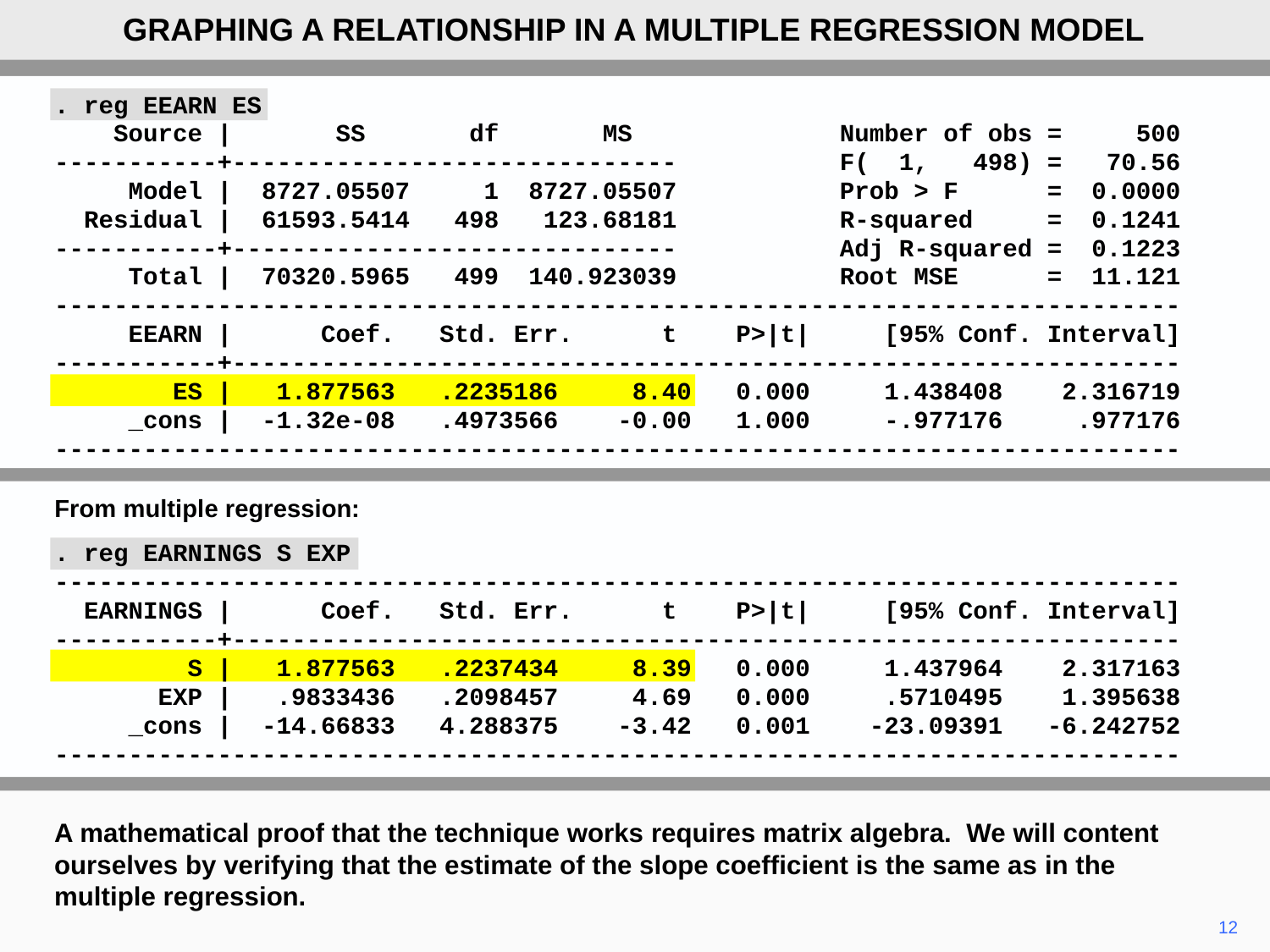

GRAPHING A RELATIONSHIP IN A MULTIPLE REGRESSION MODEL

. reg EEARN ES
    Source |       SS       df       MS              Number of obs =     500
-----------+------------------------------           F(  1,   498) =   70.56
     Model |  8727.05507     1  8727.05507           Prob > F      =  0.0000
  Residual |  61593.5414   498   123.68181           R-squared     =  0.1241
-----------+------------------------------           Adj R-squared =  0.1223
     Total |  70320.5965   499  140.923039           Root MSE      =  11.121
----------------------------------------------------------------------------
     EEARN |      Coef.   Std. Err.      t    P>|t|     [95% Conf. Interval]
-----------+----------------------------------------------------------------
        ES |   1.877563   .2235186     8.40   0.000     1.438408    2.316719
     _cons |  -1.32e-08   .4973566    -0.00   1.000     -.977176     .977176
----------------------------------------------------------------------------

From multiple regression:
. reg EARNINGS S EXP
----------------------------------------------------------------------------
  EARNINGS |      Coef.   Std. Err.      t    P>|t|     [95% Conf. Interval]
-----------+----------------------------------------------------------------
         S |   1.877563   .2237434     8.39   0.000     1.437964    2.317163
       EXP |   .9833436   .2098457     4.69   0.000     .5710495    1.395638
     _cons |  -14.66833   4.288375    -3.42   0.001    -23.09391   -6.242752
----------------------------------------------------------------------------

A mathematical proof that the technique works requires matrix algebra.  We will content ourselves by verifying that the estimate of the slope coefficient is the same as in the multiple regression.
12